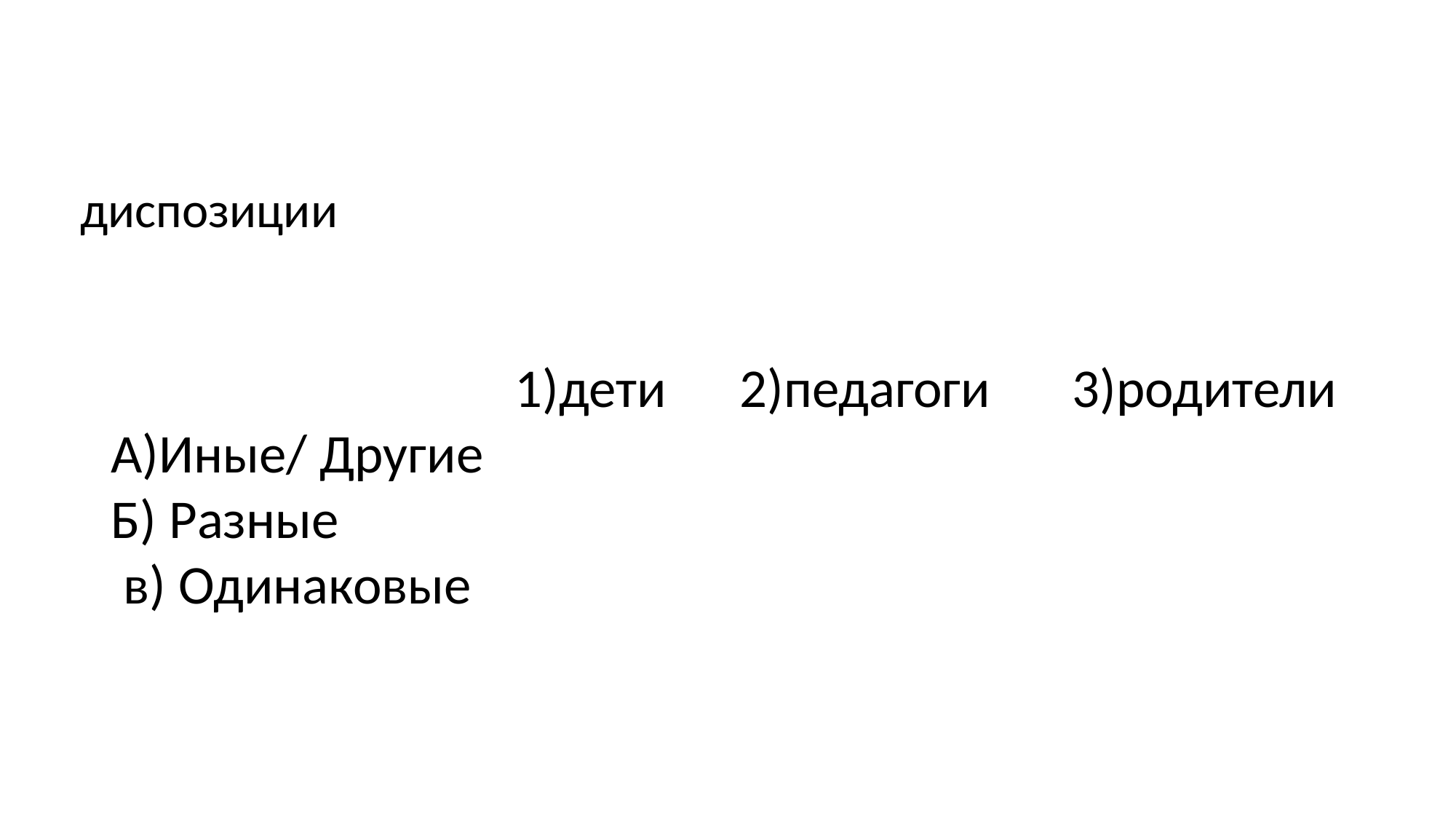

# диспозиции
|  | 1)дети | 2)педагоги | 3)родители |
| --- | --- | --- | --- |
| А)Иные/ Другие |  |  |  |
| Б) Разные |  |  |  |
| в) Одинаковые |  |  |  |